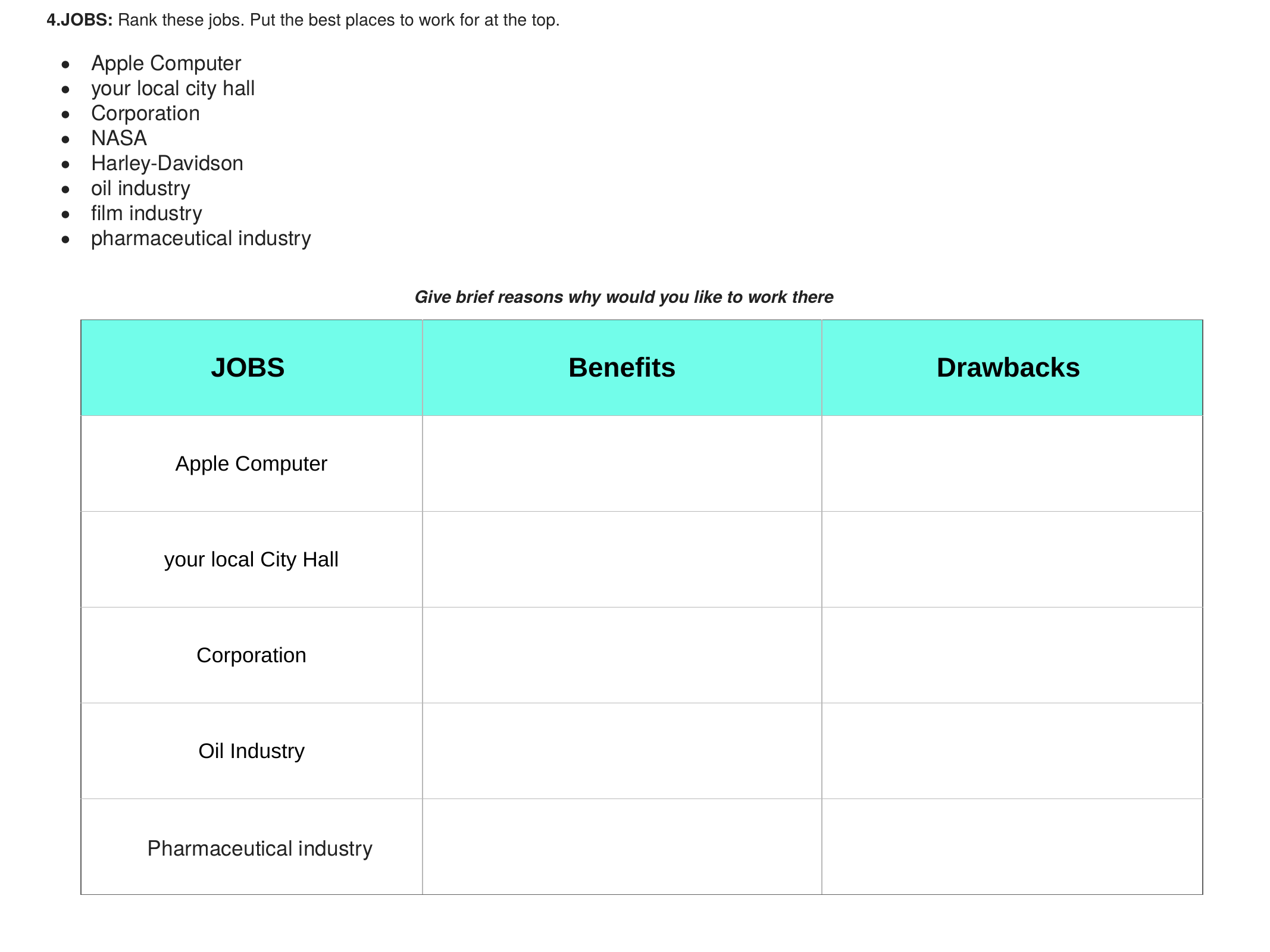

4.JOBS: Rank these jobs. Put the best places to work for at the top.

Apple Computer
your local city hall
Corporation
NASA
Harley-Davidson
oil industry
film industry
pharmaceutical industry
Give brief reasons why would you like to work there
| JOBS | Benefits | Drawbacks |
| --- | --- | --- |
| Apple Computer |  |  |
| your local City Hall |  |  |
| Corporation |  |  |
| Oil Industry |  |  |
| Pharmaceutical industry |  |  |